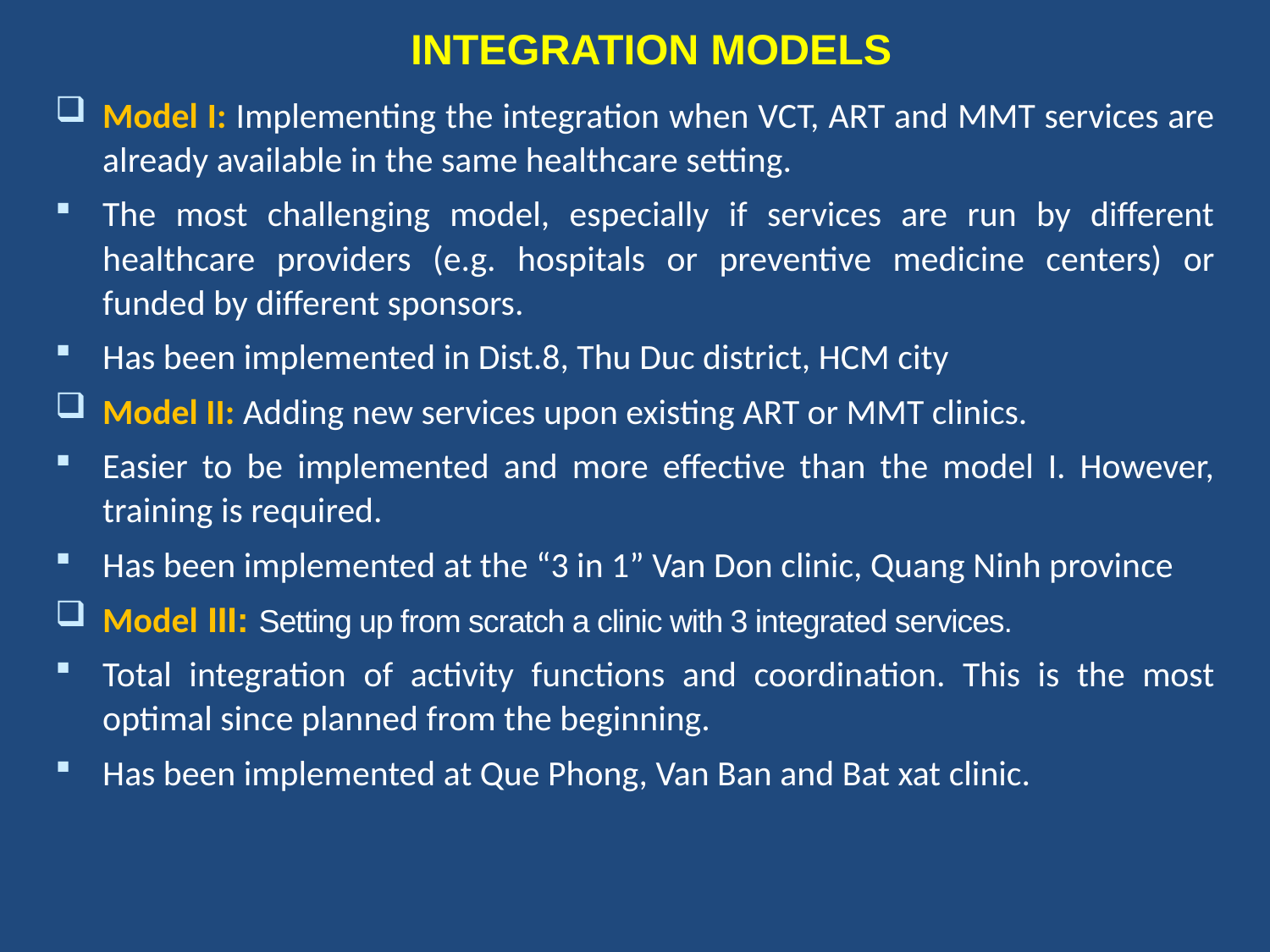

INTEGRATION MODELS
Model I: Implementing the integration when VCT, ART and MMT services are already available in the same healthcare setting.
The most challenging model, especially if services are run by different healthcare providers (e.g. hospitals or preventive medicine centers) or funded by different sponsors.
Has been implemented in Dist.8, Thu Duc district, HCM city
Model II: Adding new services upon existing ART or MMT clinics.
Easier to be implemented and more effective than the model I. However, training is required.
Has been implemented at the “3 in 1” Van Don clinic, Quang Ninh province
Model III: Setting up from scratch a clinic with 3 integrated services.
Total integration of activity functions and coordination. This is the most optimal since planned from the beginning.
Has been implemented at Que Phong, Van Ban and Bat xat clinic.